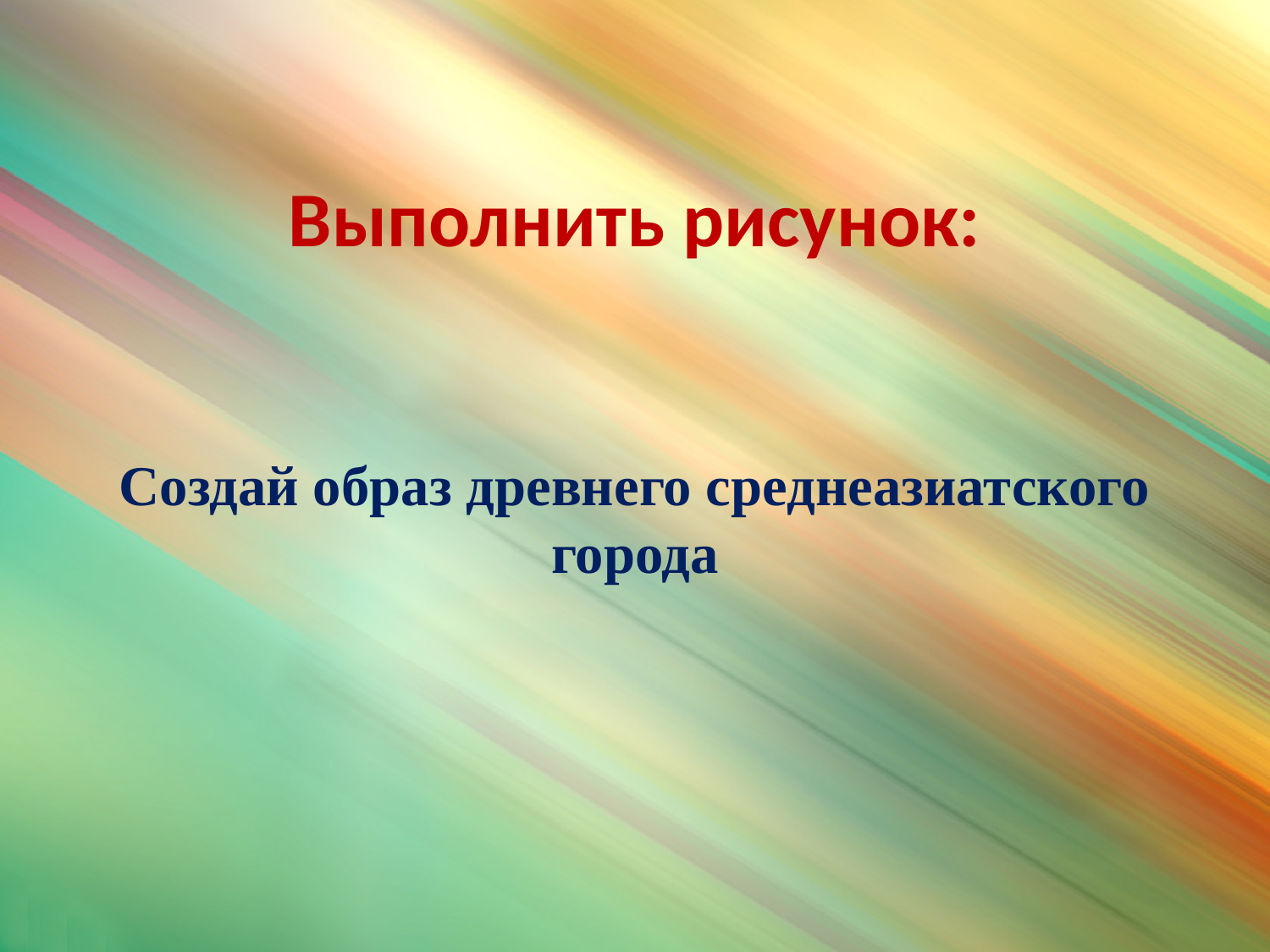

# Выполнить рисунок: Создай образ древнего среднеазиатского города